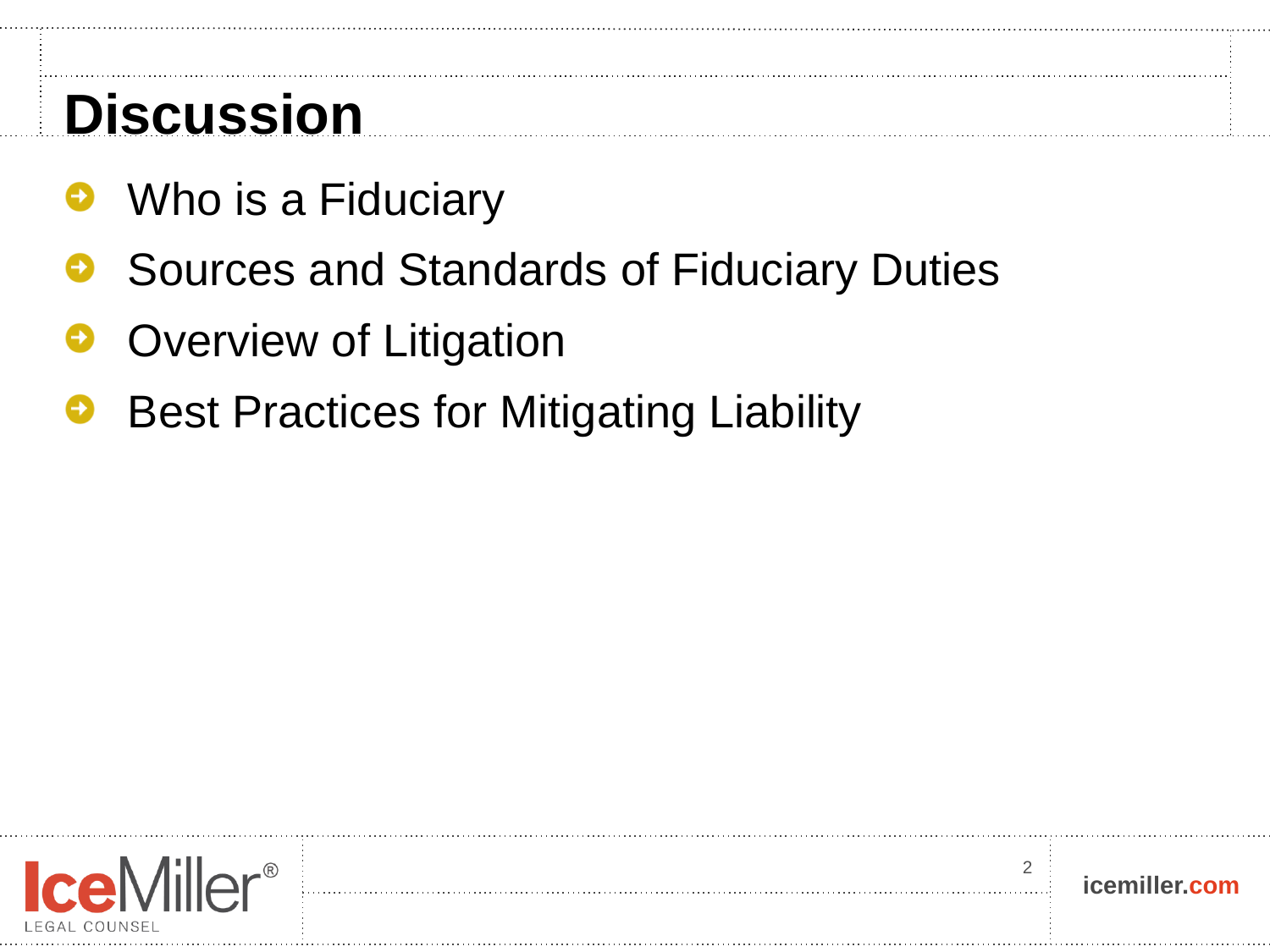

# Discussion
Who is a Fiduciary
Sources and Standards of Fiduciary Duties
Overview of Litigation
Best Practices for Mitigating Liability
2